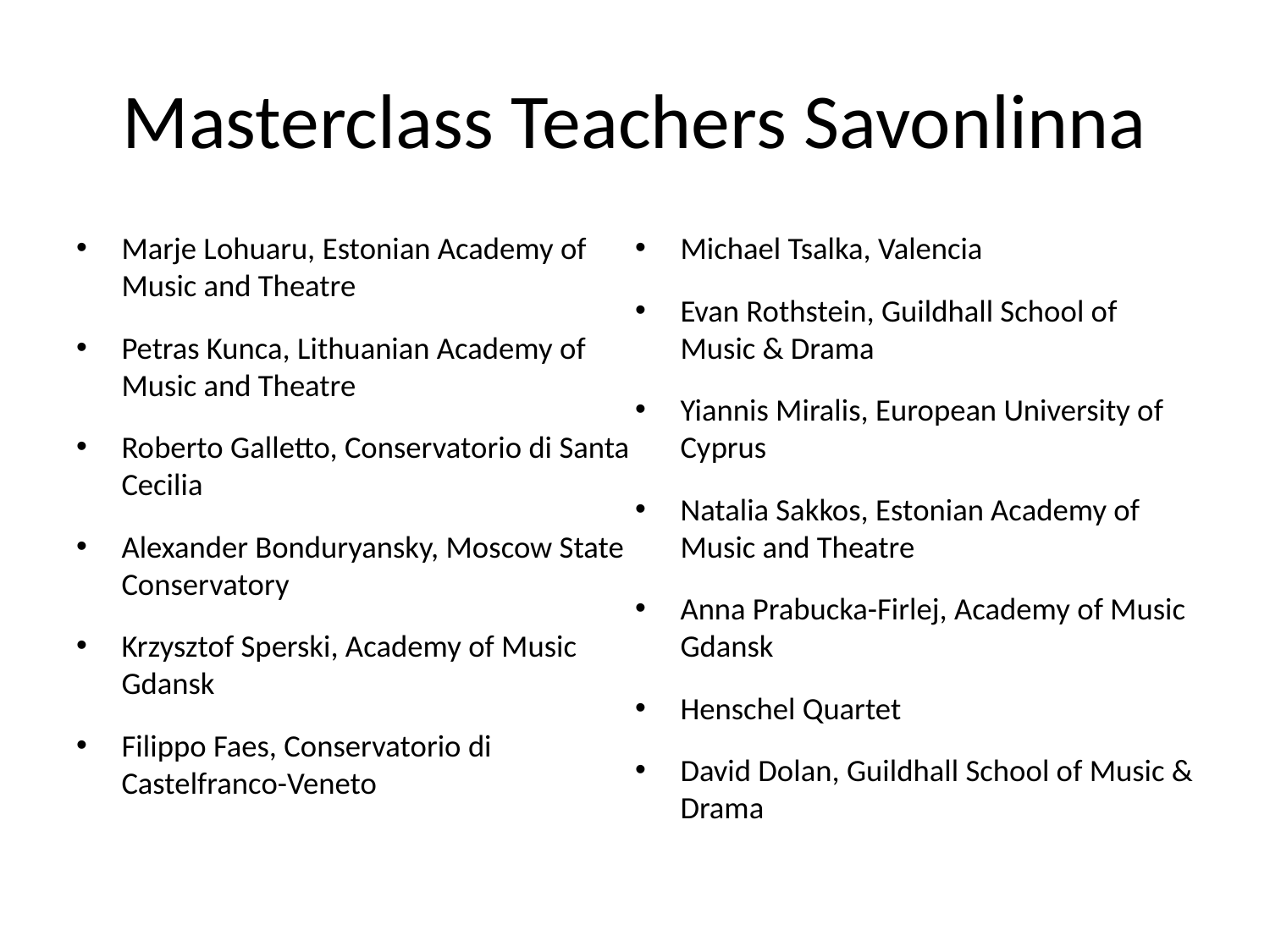

# Masterclass Teachers Savonlinna
Marje Lohuaru, Estonian Academy of Music and Theatre

Petras Kunca, Lithuanian Academy of Music and Theatre

Roberto Galletto, Conservatorio di Santa Cecilia

Alexander Bonduryansky, Moscow State Conservatory

Krzysztof Sperski, Academy of Music Gdansk

Filippo Faes, Conservatorio di Castelfranco-Veneto

Michael Tsalka, Valencia

Evan Rothstein, Guildhall School of Music & Drama

Yiannis Miralis, European University of Cyprus

Natalia Sakkos, Estonian Academy of Music and Theatre

Anna Prabucka-Firlej, Academy of Music Gdansk

Henschel Quartet

David Dolan, Guildhall School of Music & Drama